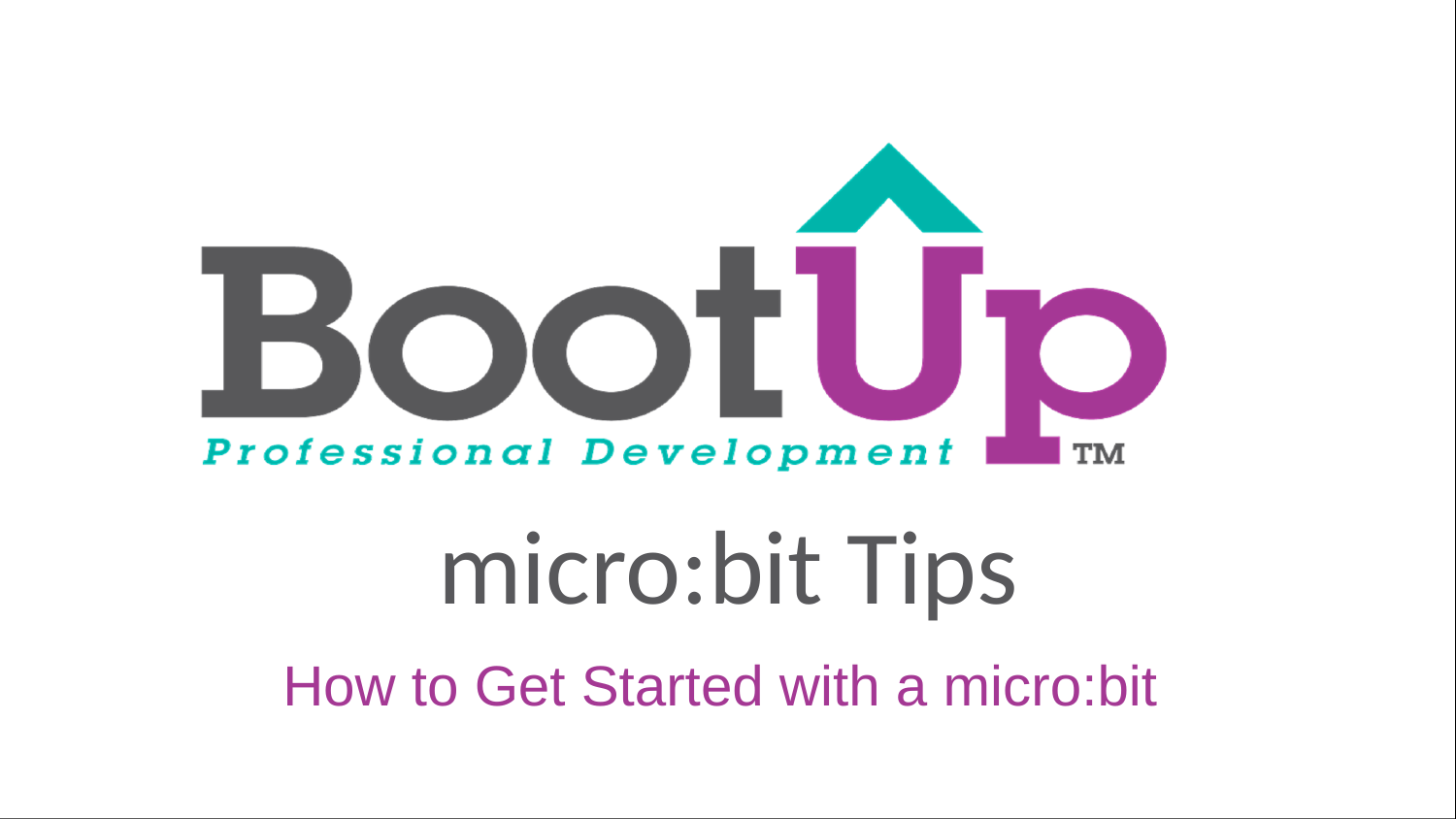

# micro:bit Tips
How to Get Started with a micro:bit